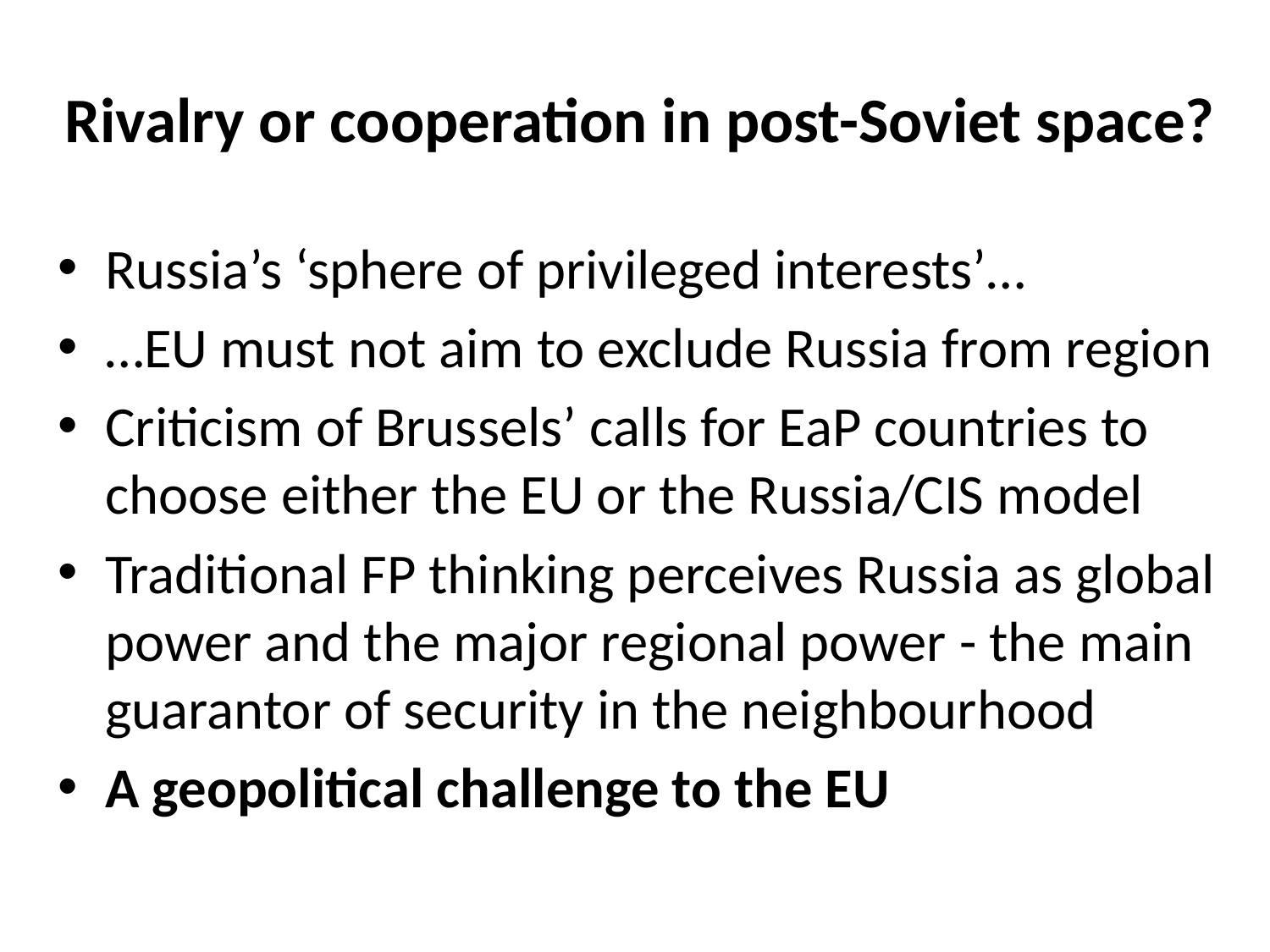

# Rivalry or cooperation in post-Soviet space?
Russia’s ‘sphere of privileged interests’…
…EU must not aim to exclude Russia from region
Criticism of Brussels’ calls for EaP countries to choose either the EU or the Russia/CIS model
Traditional FP thinking perceives Russia as global power and the major regional power - the main guarantor of security in the neighbourhood
A geopolitical challenge to the EU